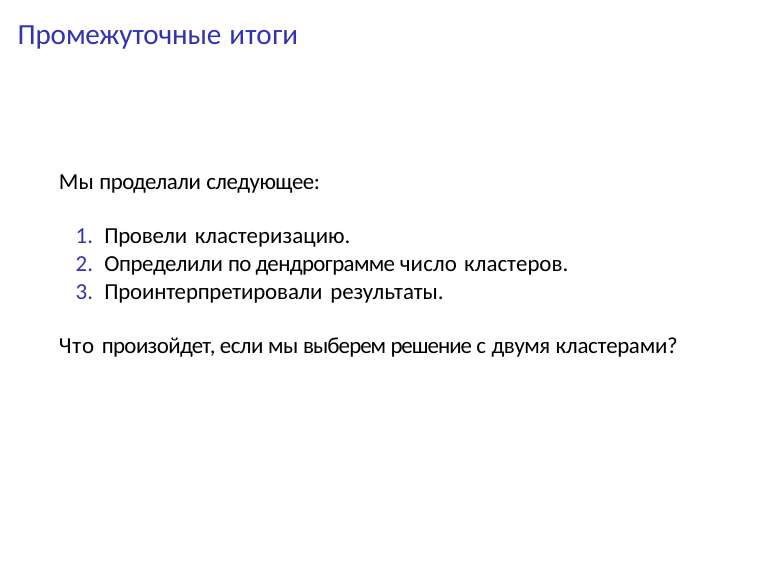

# Промежуточные итоги
Мы проделали следующее:

Провели кластеризацию.
Определили по дендрограмме число кластеров.
Проинтерпретировали результаты.

Что произойдет, если мы выберем решение с двумя кластерами?